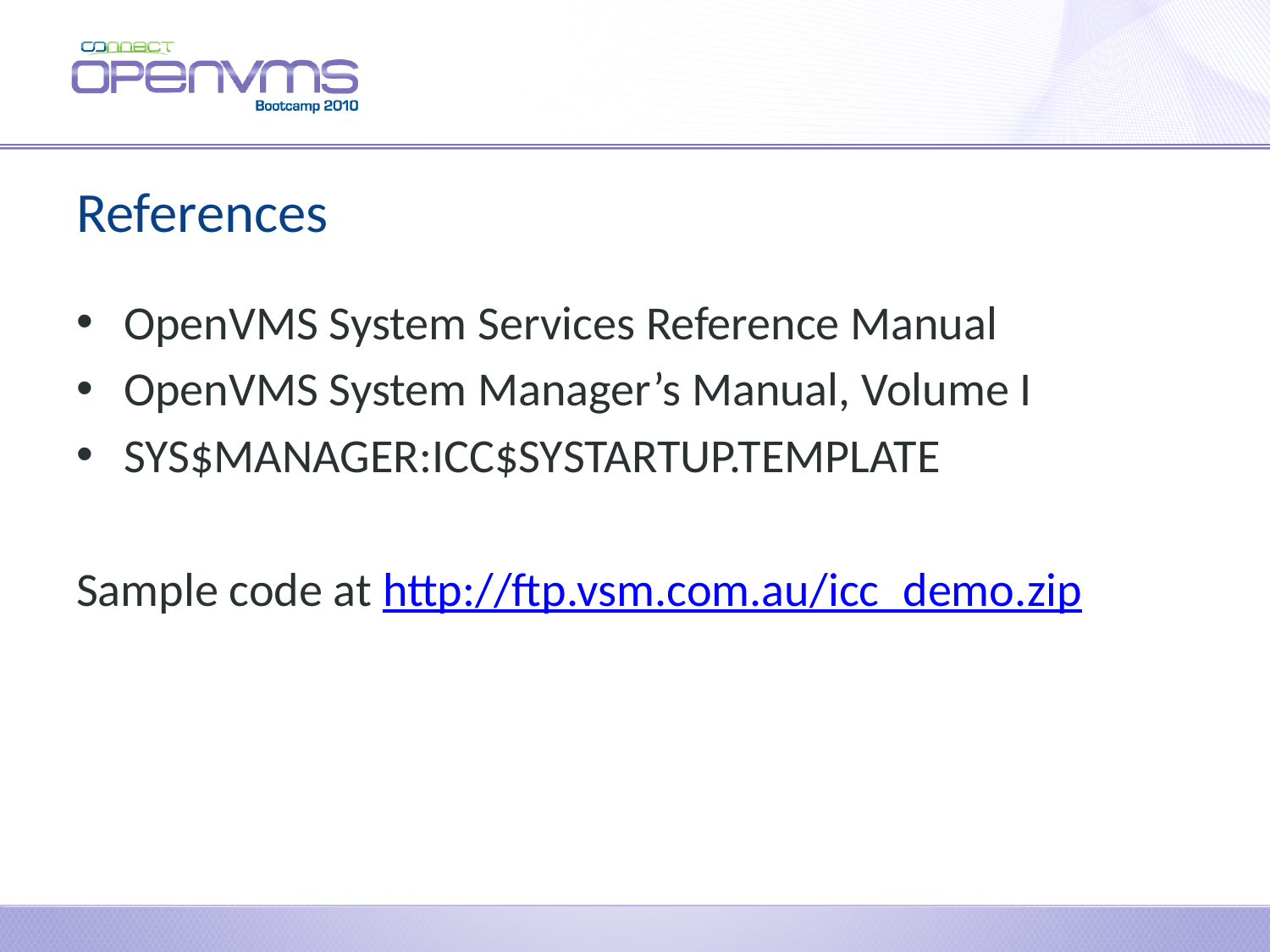

# References
OpenVMS System Services Reference Manual
OpenVMS System Manager’s Manual, Volume I
SYS$MANAGER:ICC$SYSTARTUP.TEMPLATE

Sample code at http://ftp.vsm.com.au/icc_demo.zip